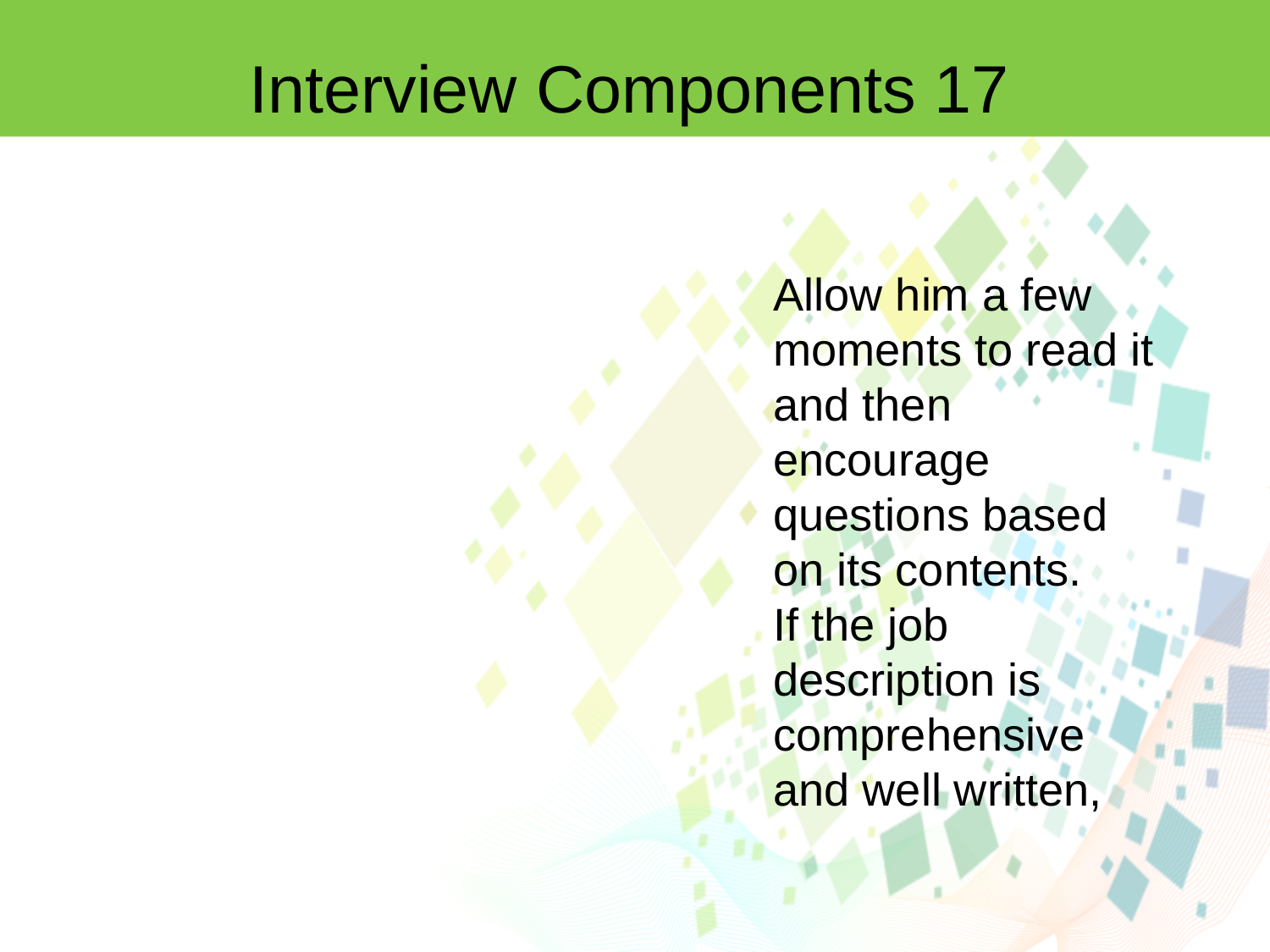

Interview Components 17
Allow him a few moments to read it and then encourage questions based on its contents.
If the job description is comprehensive and well written,